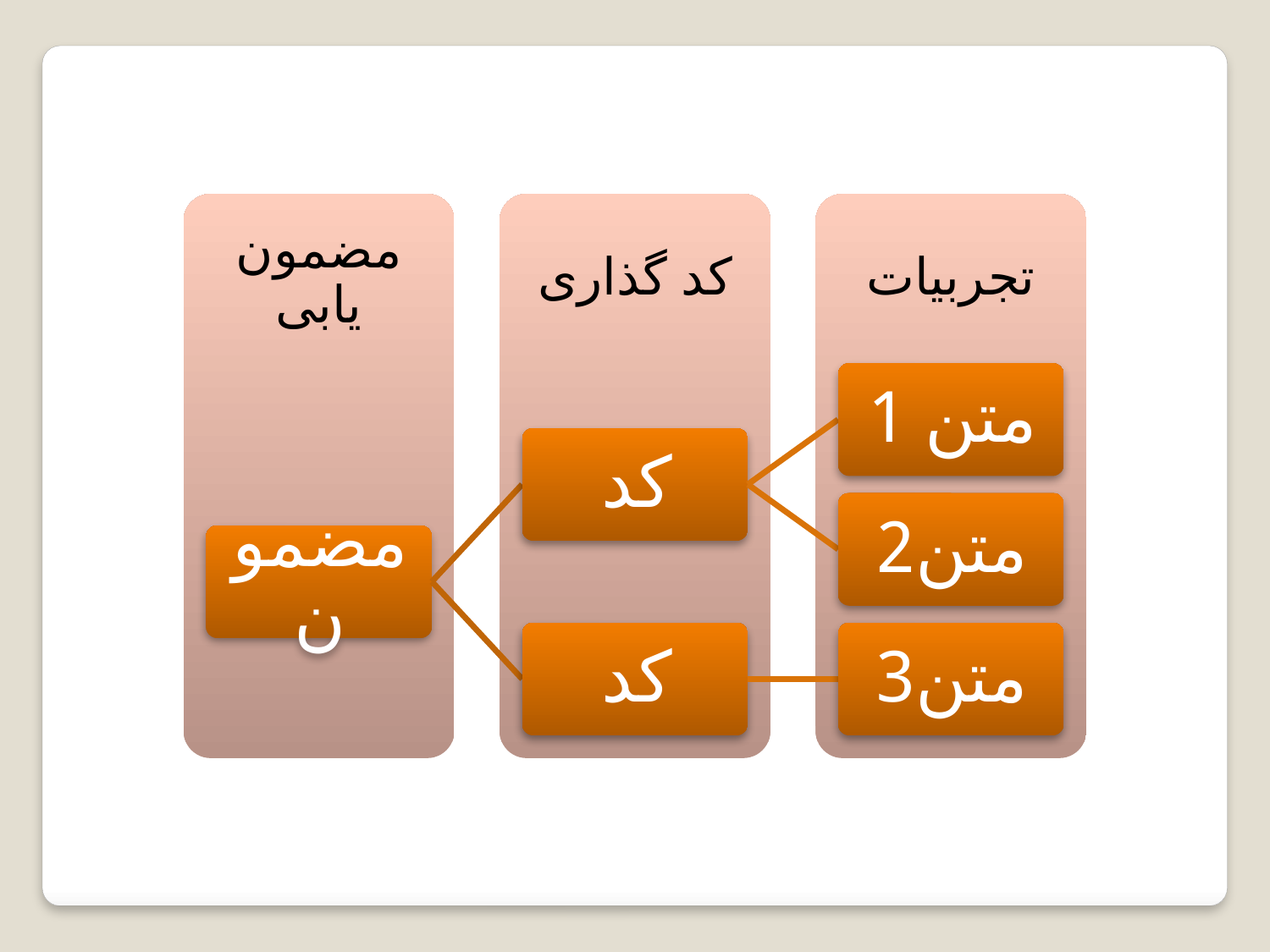

تجربیات
کد گذاری
مضمون یابی
مضمون

کد

متن 1

متن2

کد

متن3